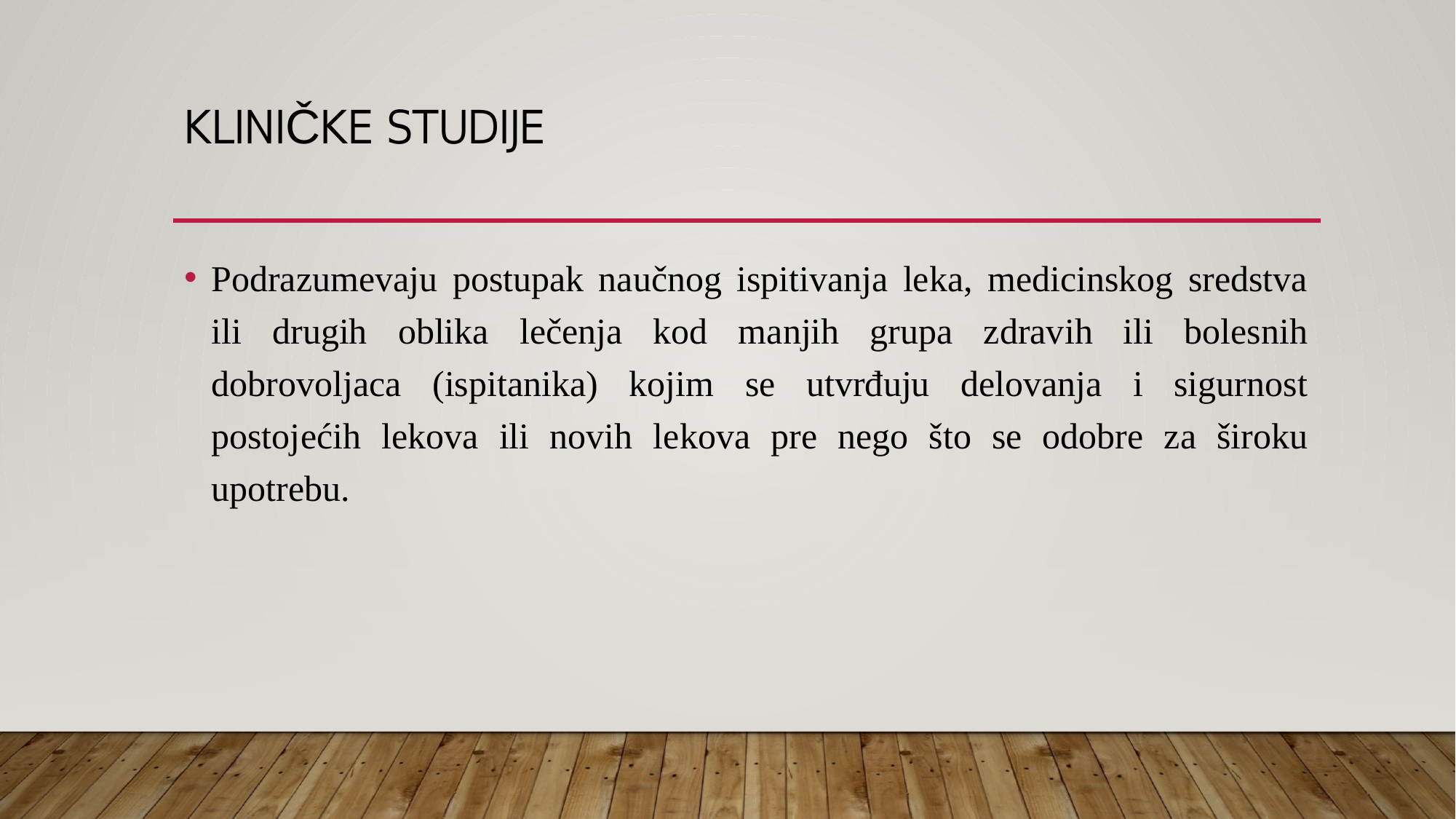

# Kliničke studije
Podrazumevaju postupak naučnog ispitivanja leka, medicinskog sredstva ili drugih oblika lečenja kod manjih grupa zdravih ili bolesnih dobrovoljaca (ispitanika) kojim se utvrđuju delovanja i sigurnost postojećih lekova ili novih lekova pre nego što se odobre za široku upotrebu.